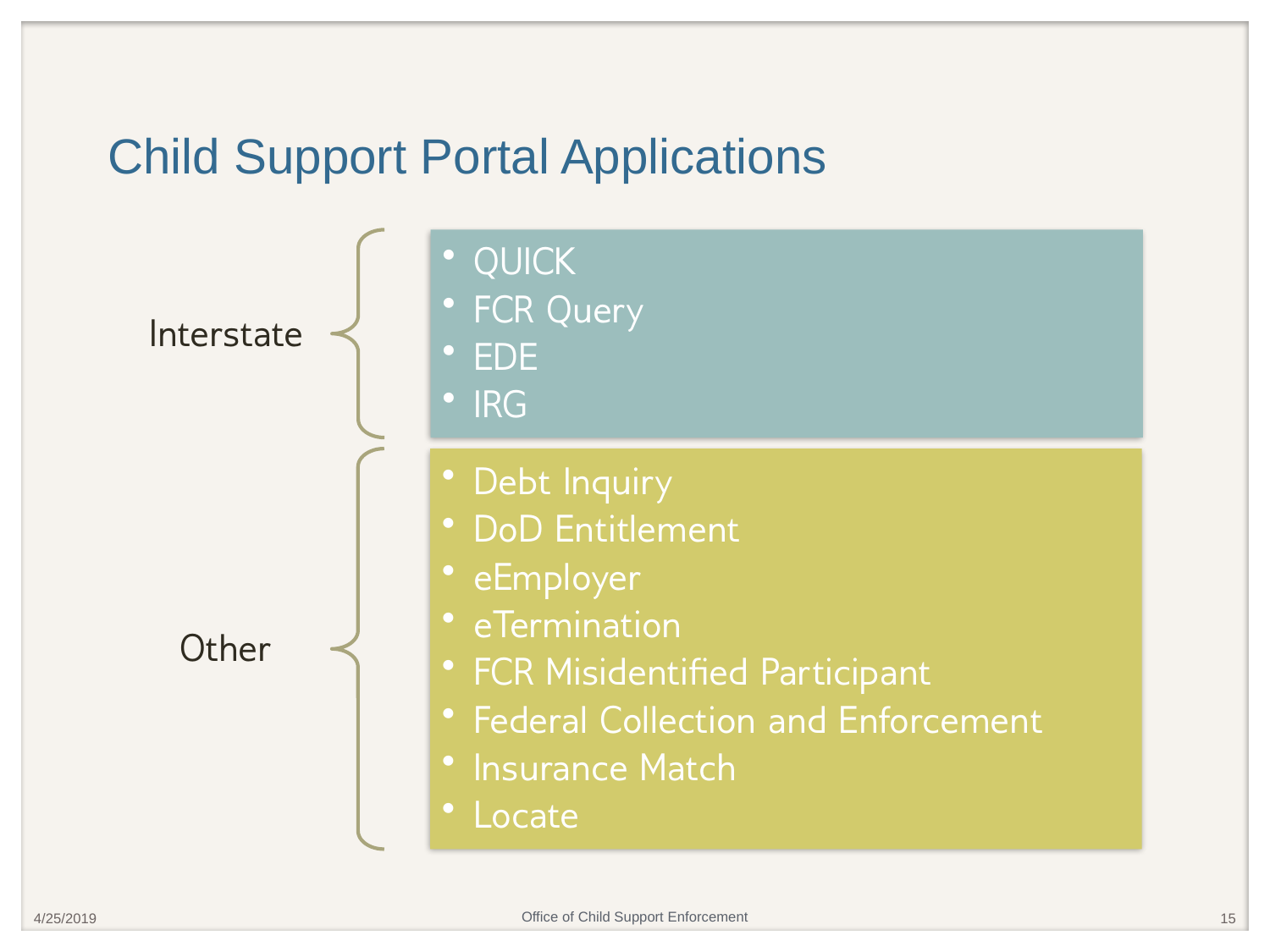

# Child Support Portal Applications
Interstate
QUICK
FCR Query
EDE
IRG
Other
Debt Inquiry
DoD Entitlement
eEmployer
eTermination
FCR Misidentified Participant
Federal Collection and Enforcement
Insurance Match
Locate
4/25/2019
15